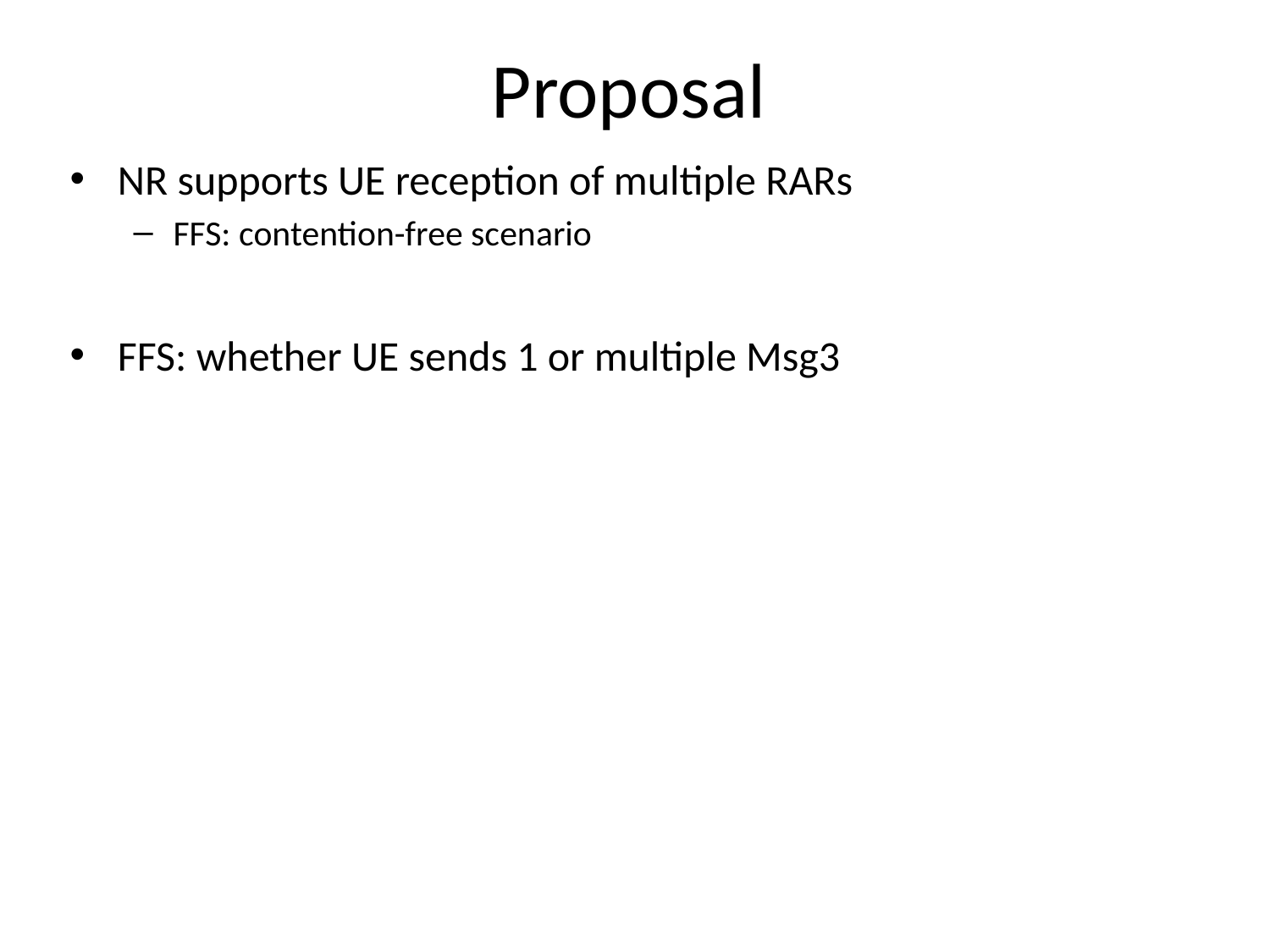

# Proposal
NR supports UE reception of multiple RARs
FFS: contention-free scenario

FFS: whether UE sends 1 or multiple Msg3